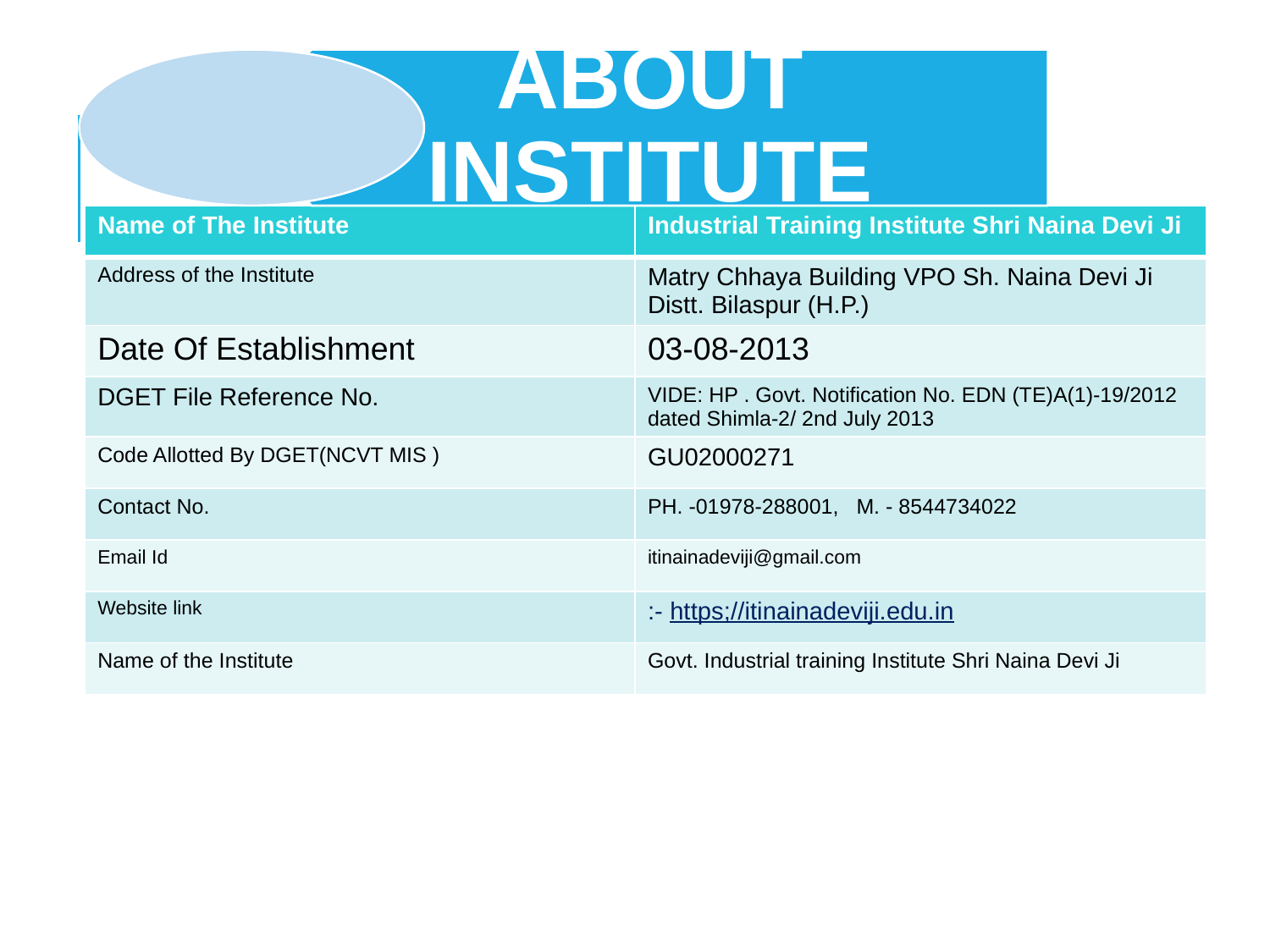

ABOUT INSTITUTE
#
| Name of The Institute | Industrial Training Institute Shri Naina Devi Ji |
| --- | --- |
| Address of the Institute | Matry Chhaya Building VPO Sh. Naina Devi Ji Distt. Bilaspur (H.P.) |
| Date Of Establishment | 03-08-2013 |
| DGET File Reference No. | VIDE: HP . Govt. Notification No. EDN (TE)A(1)-19/2012 dated Shimla-2/ 2nd July 2013 |
| Code Allotted By DGET(NCVT MIS ) | GU02000271 |
| Contact No. | PH. -01978-288001, M. - 8544734022 |
| Email Id | itinainadeviji@gmail.com |
| Website link | :- https;//itinainadeviji.edu.in |
| Name of the Institute | Govt. Industrial training Institute Shri Naina Devi Ji |